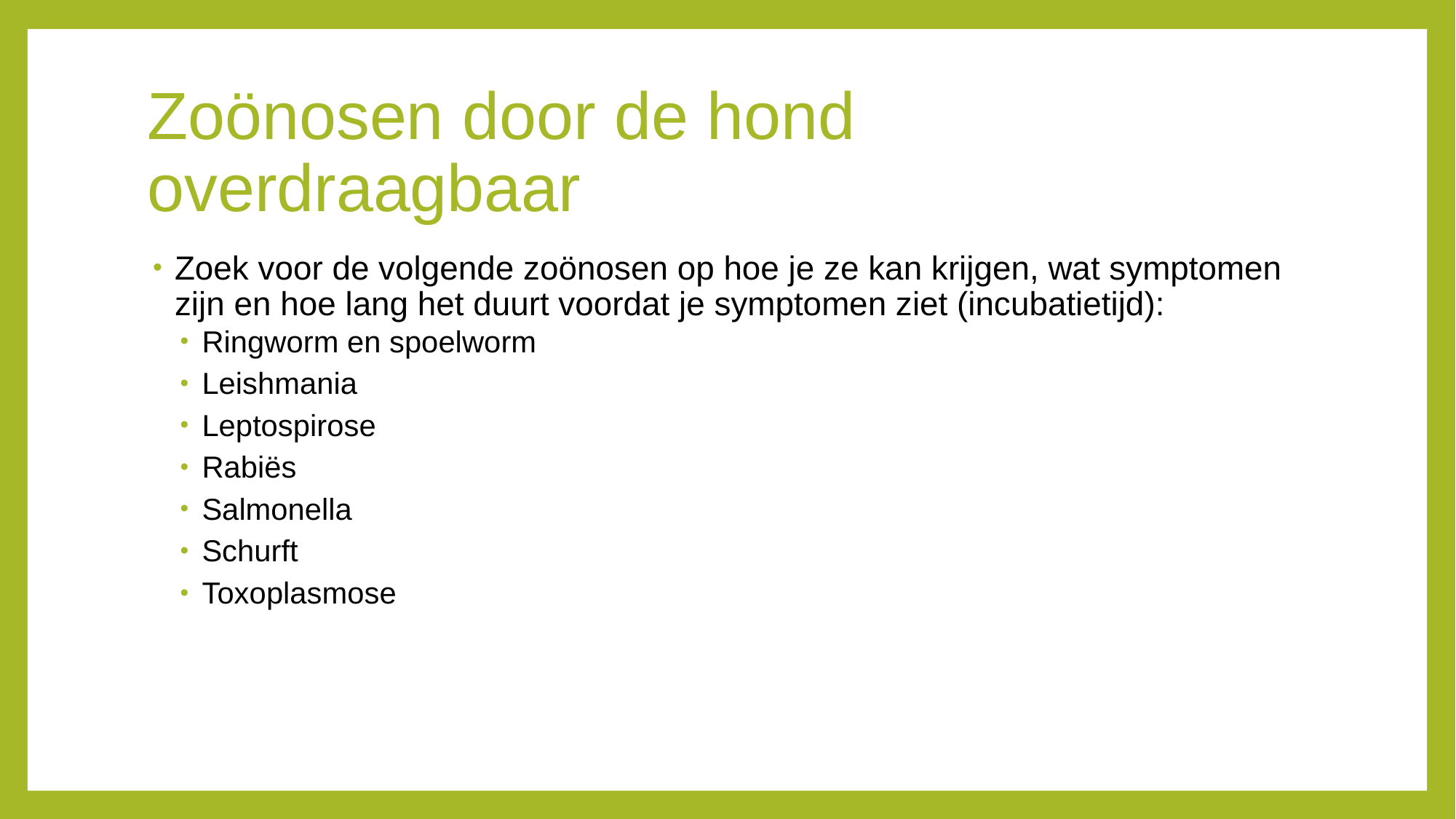

# Zoönosen door de hond overdraagbaar
Zoek voor de volgende zoönosen op hoe je ze kan krijgen, wat symptomen zijn en hoe lang het duurt voordat je symptomen ziet (incubatietijd):
Ringworm en spoelworm
Leishmania
Leptospirose
Rabiës
Salmonella
Schurft
Toxoplasmose